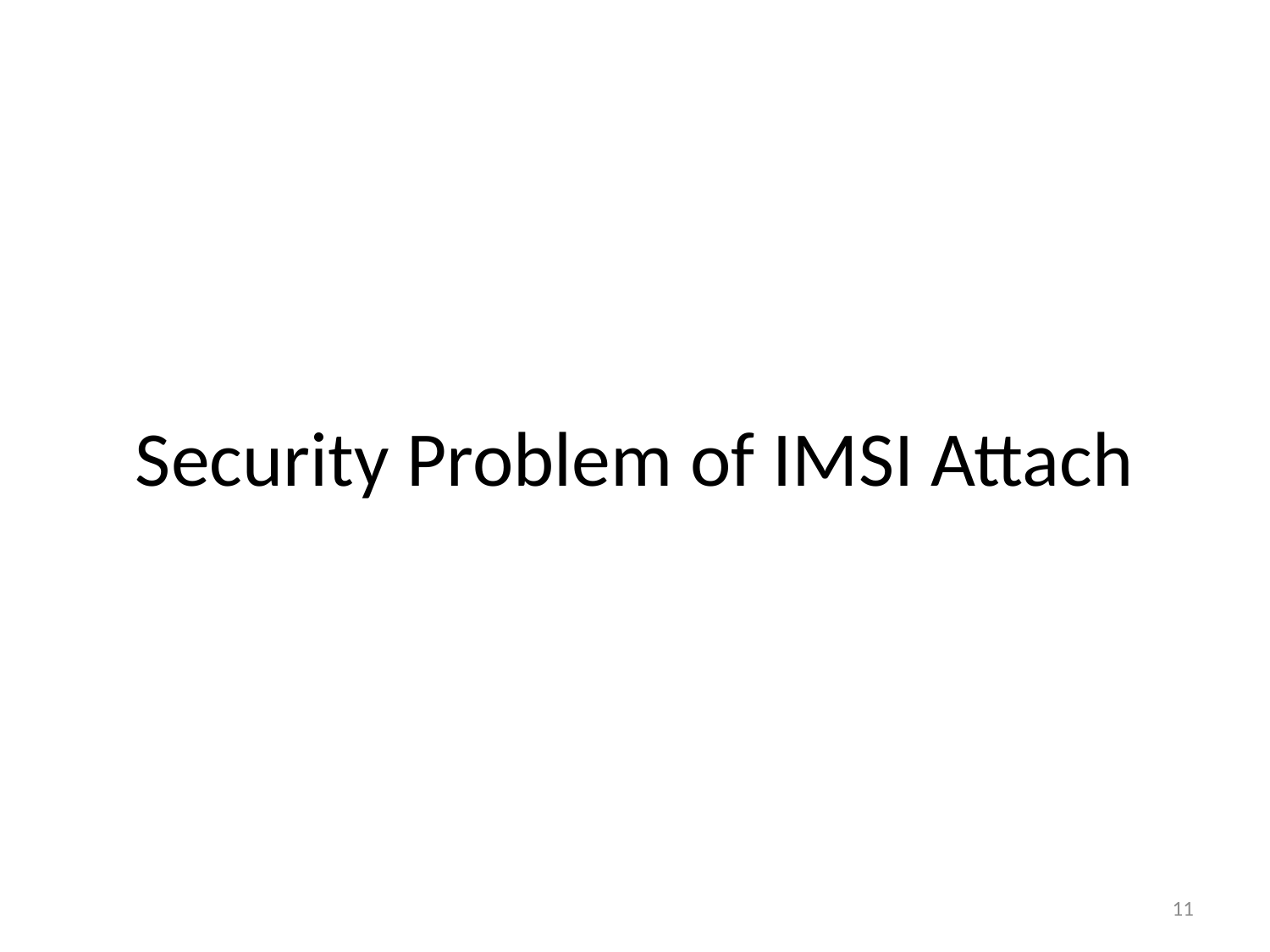

# Security Problem of IMSI Attach
11